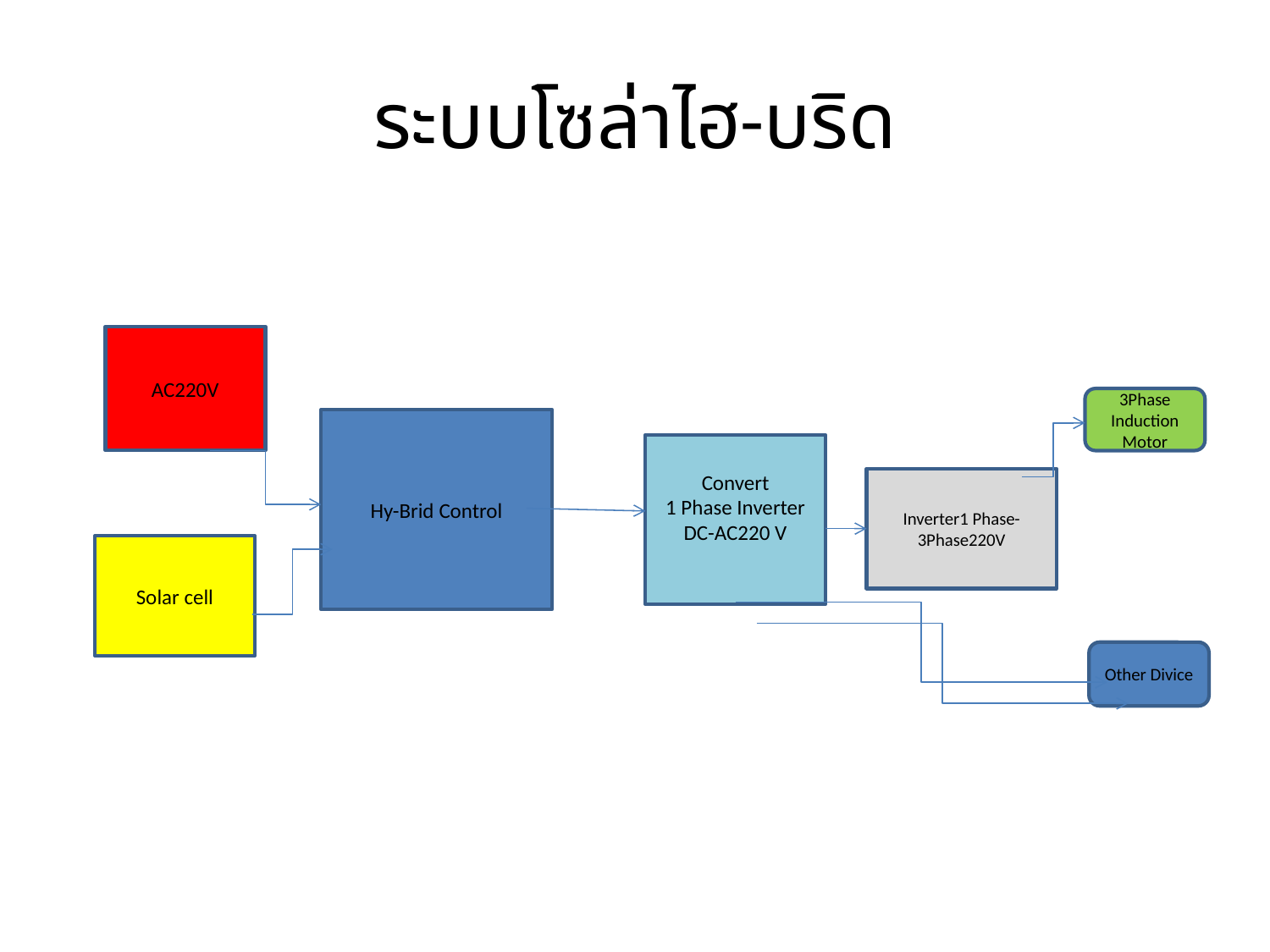

# ระบบโซล่าไฮ-บริด

AC220V
3Phase Induction Motor
Hy-Brid Control
Convert
1 Phase Inverter
DC-AC220 V

Inverter1 Phase-3Phase220V
Solar cell
Other Divice